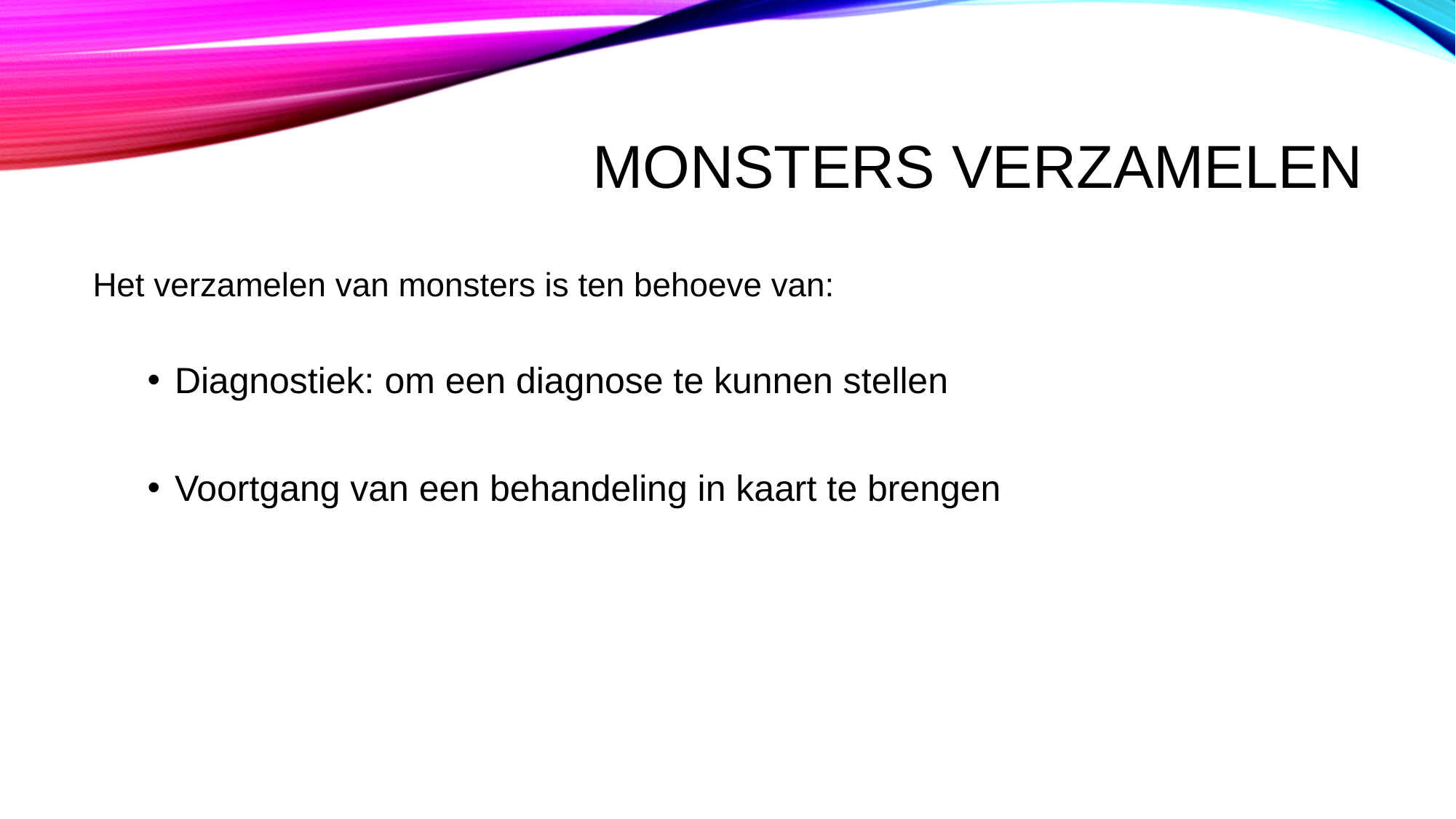

# Monsters verzamelen
Het verzamelen van monsters is ten behoeve van:

Diagnostiek: om een diagnose te kunnen stellen

Voortgang van een behandeling in kaart te brengen